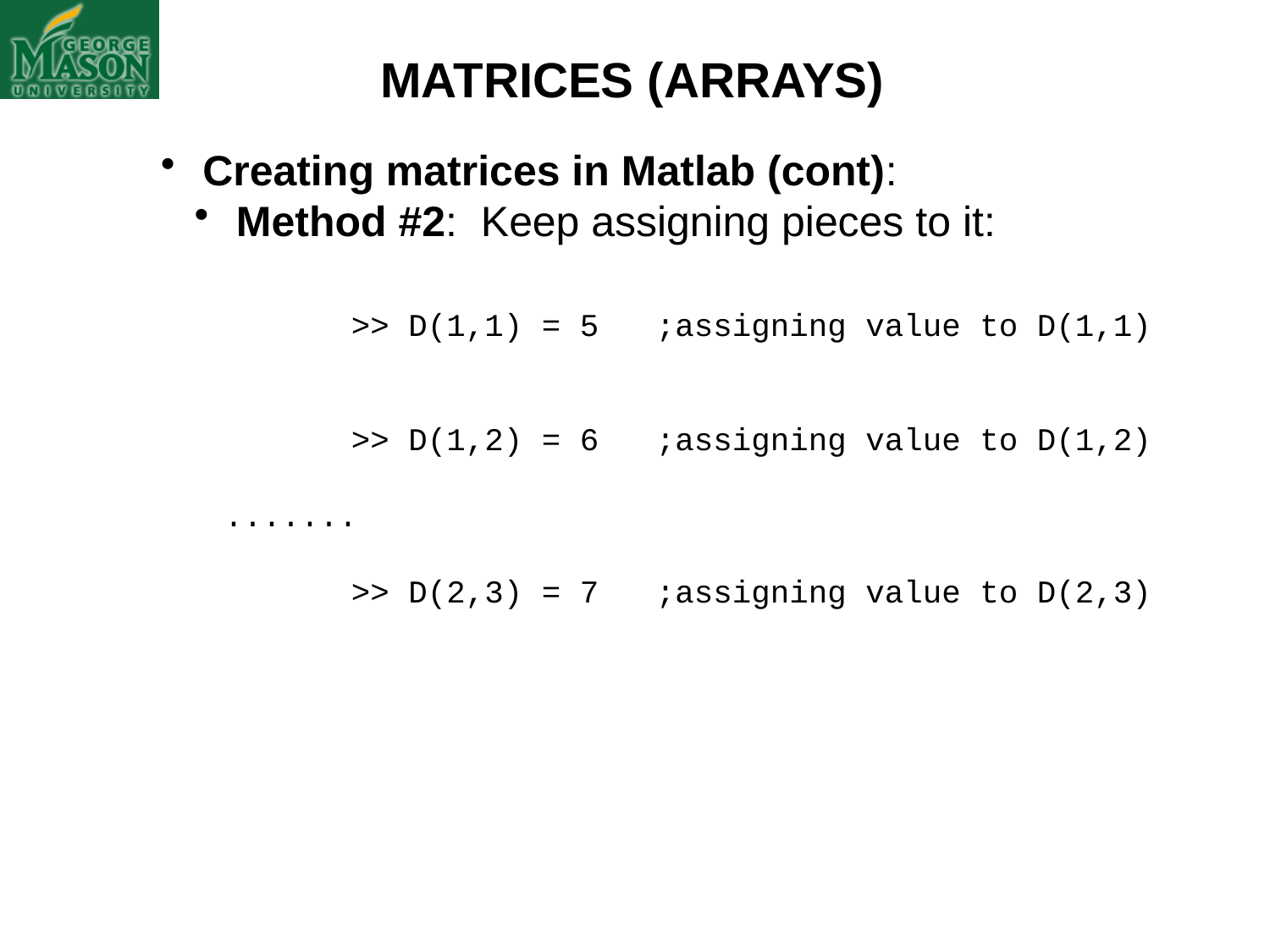

MATRICES (ARRAYS)
 Creating matrices in Matlab (cont):
 Method #2:  Keep assigning pieces to it:

	>> D(1,1) = 5   ;assigning value to D(1,1)

	>> D(1,2) = 6   ;assigning value to D(1,2)

.......

	>> D(2,3) = 7   ;assigning value to D(2,3)